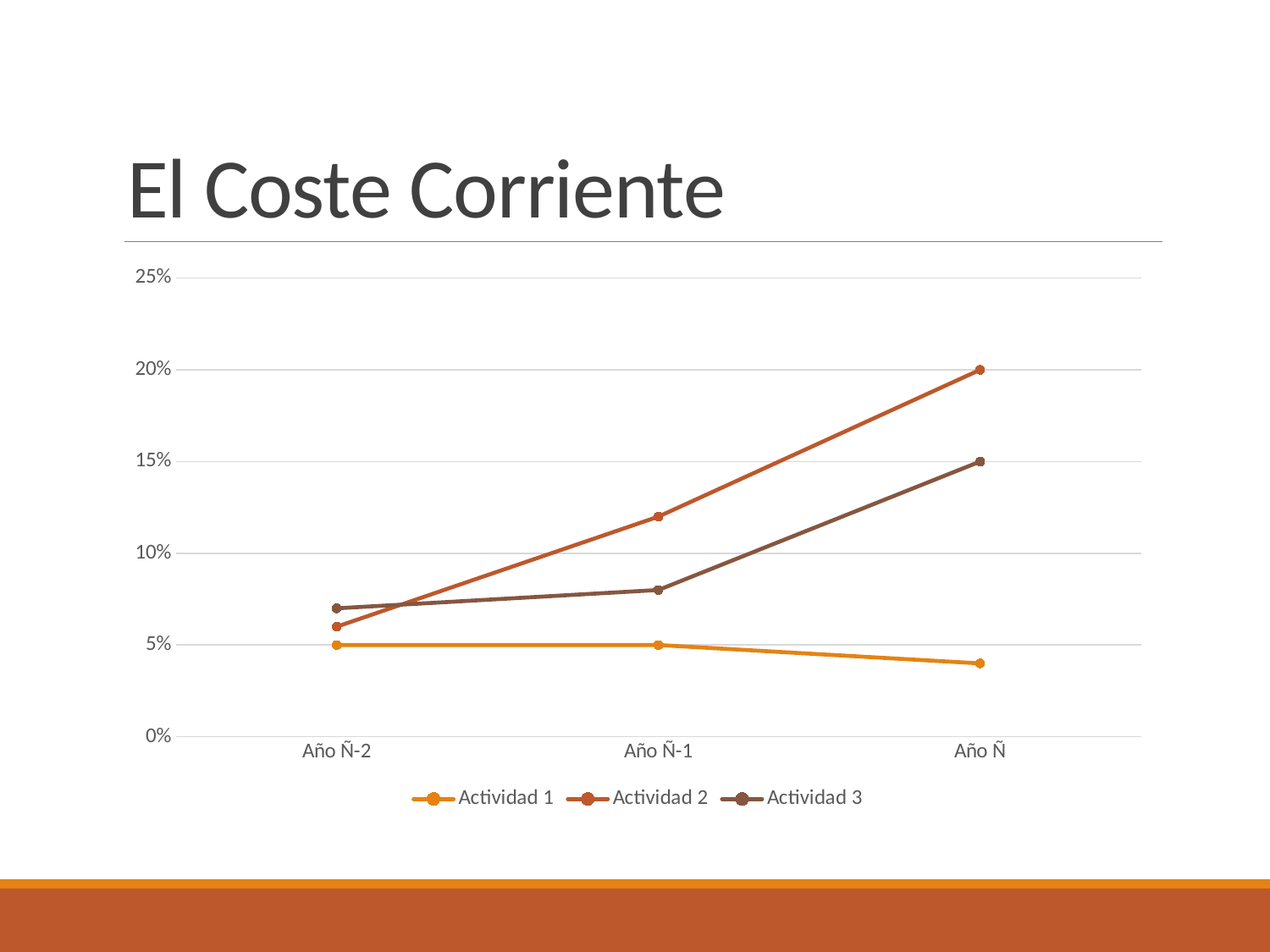

# El Coste Corriente

### Chart

| Category | Actividad 1 | Actividad 2 | Actividad 3 |
|---|---|---|---|
| Año Ñ-2 | 0.05 | 0.06 | 0.07 |
| Año Ñ-1 | 0.05 | 0.12 | 0.08 |
| Año Ñ | 0.04 | 0.2 | 0.15 |